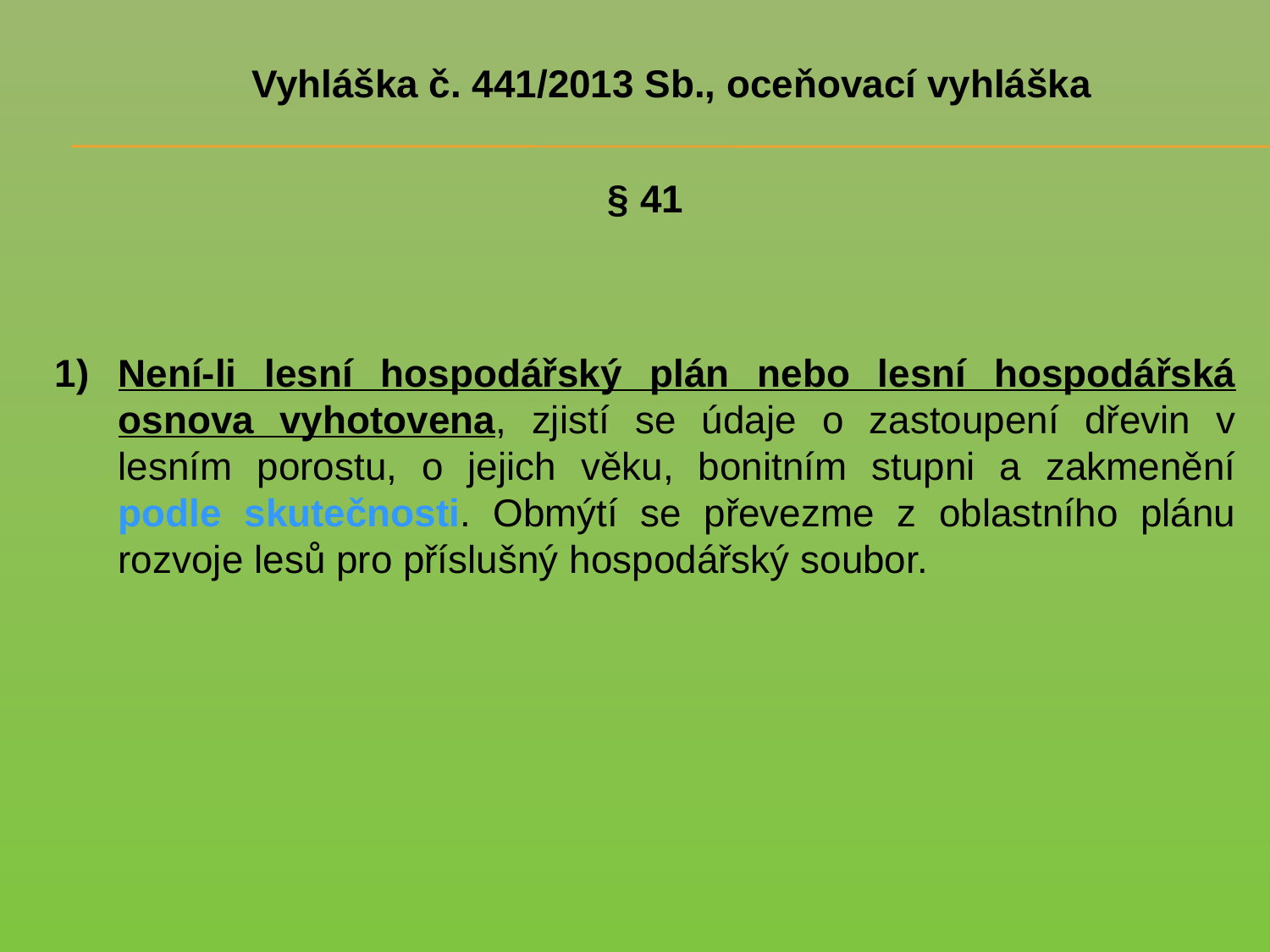

# Vyhláška č. 441/2013 Sb., oceňovací vyhláška
§ 41
Není-li lesní hospodářský plán nebo lesní hospodářská osnova vyhotovena, zjistí se údaje o zastoupení dřevin v lesním porostu, o jejich věku, bonitním stupni a zakmenění podle skutečnosti. Obmýtí se převezme z oblastního plánu rozvoje lesů pro příslušný hospodářský soubor.